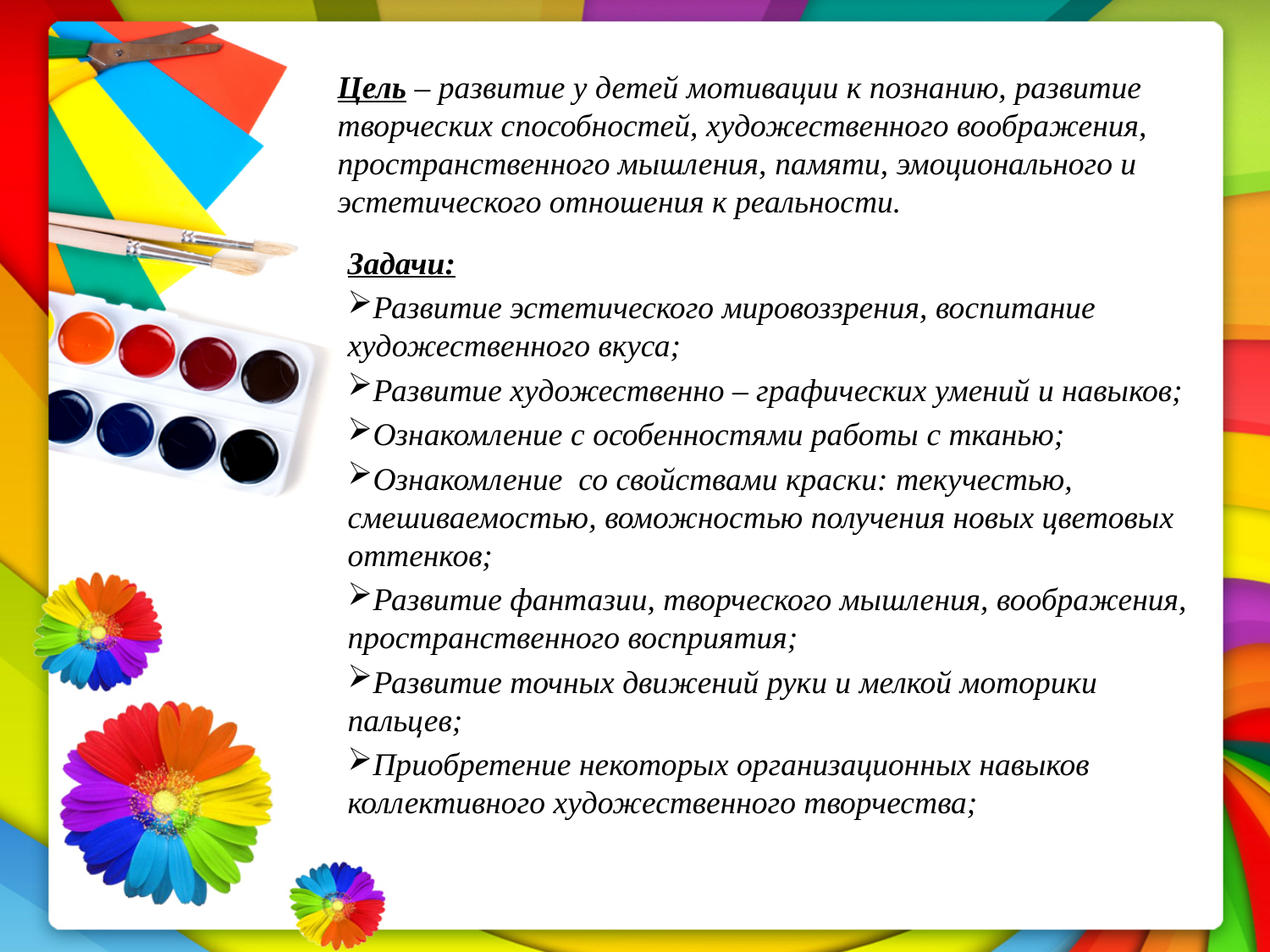

# Цель – развитие у детей мотивации к познанию, развитие творческих способностей, художественного воображения, пространственного мышления, памяти, эмоционального и эстетического отношения к реальности.

Задачи:
Развитие эстетического мировоззрения, воспитание художественного вкуса;
Развитие художественно – графических умений и навыков;
Ознакомление с особенностями работы с тканью;
Ознакомление  со свойствами краски: текучестью, смешиваемостью, воможностью получения новых цветовых оттенков;
Развитие фантазии, творческого мышления, воображения, пространственного восприятия;
Развитие точных движений руки и мелкой моторики пальцев;
Приобретение некоторых организационных навыков  коллективного художественного творчества;